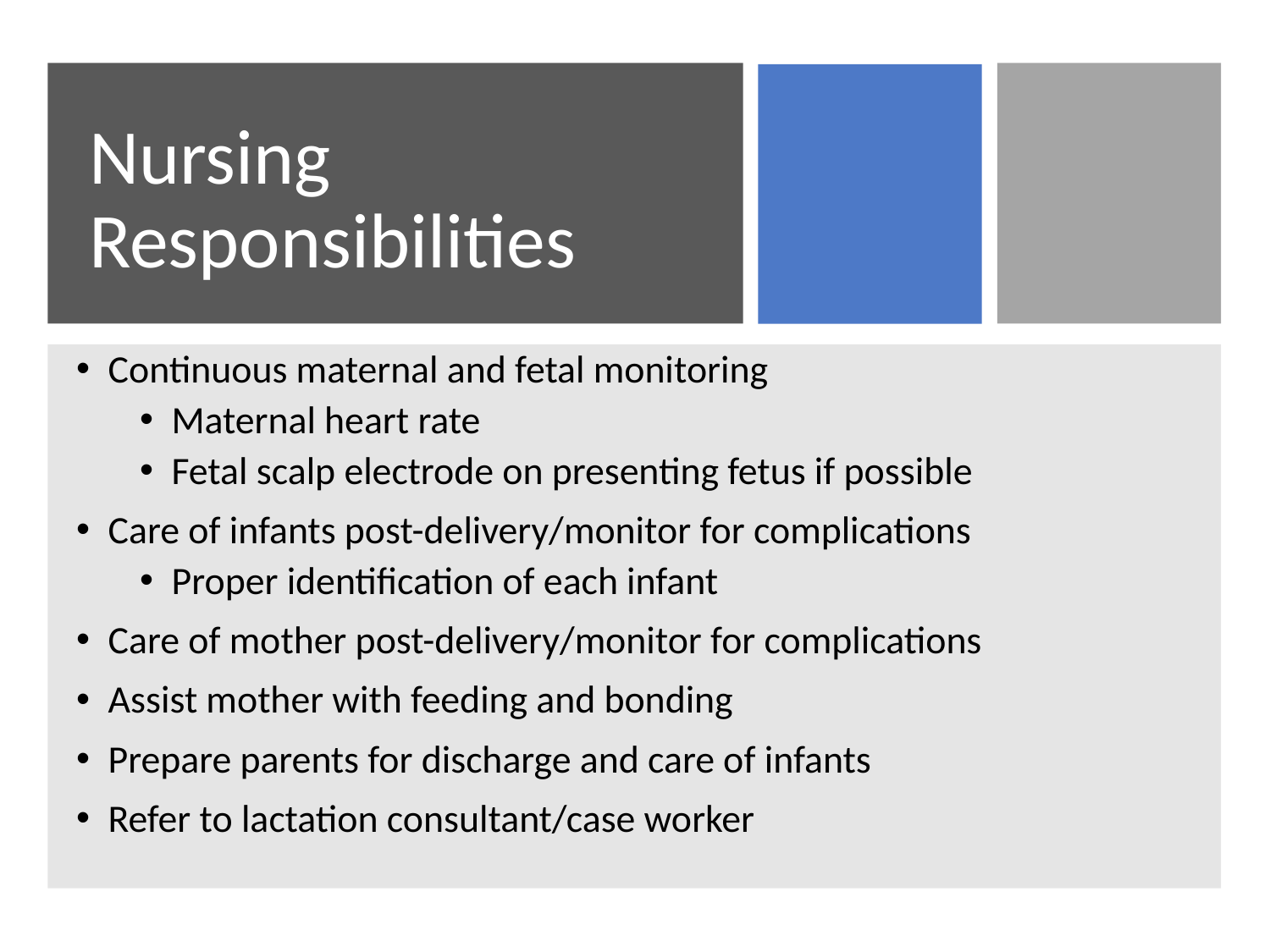

# Nursing Responsibilities

Continuous maternal and fetal monitoring
Maternal heart rate
Fetal scalp electrode on presenting fetus if possible
Care of infants post-delivery/monitor for complications
Proper identification of each infant
Care of mother post-delivery/monitor for complications
Assist mother with feeding and bonding
Prepare parents for discharge and care of infants
Refer to lactation consultant/case worker